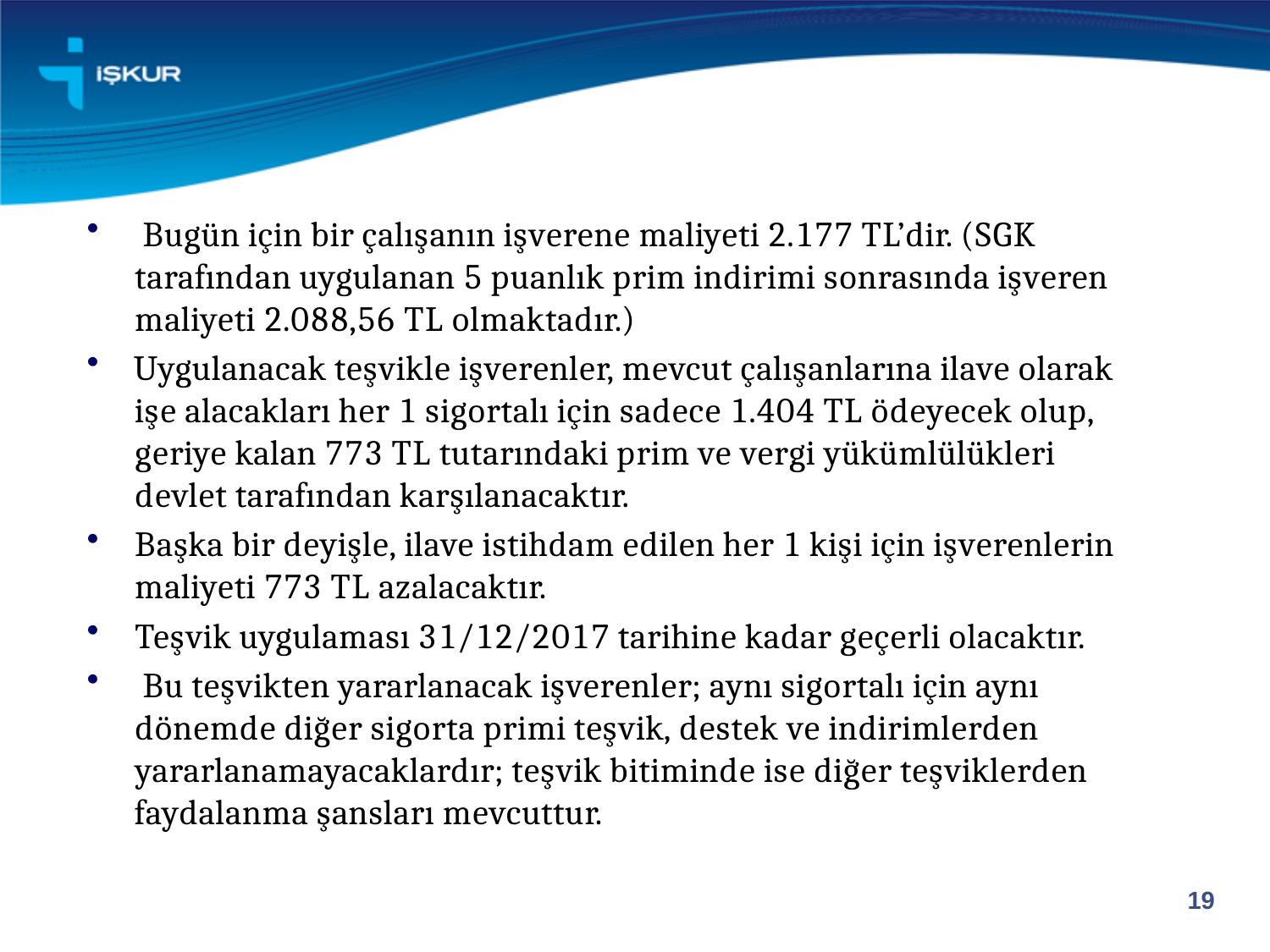

Bugün için bir çalışanın işverene maliyeti 2.177 TL’dir. (SGK tarafından uygulanan 5 puanlık prim indirimi sonrasında işveren maliyeti 2.088,56 TL olmaktadır.)
Uygulanacak teşvikle işverenler, mevcut çalışanlarına ilave olarak işe alacakları her 1 sigortalı için sadece 1.404 TL ödeyecek olup, geriye kalan 773 TL tutarındaki prim ve vergi yükümlülükleri devlet tarafından karşılanacaktır.
Başka bir deyişle, ilave istihdam edilen her 1 kişi için işverenlerin maliyeti 773 TL azalacaktır.
Teşvik uygulaması 31/12/2017 tarihine kadar geçerli olacaktır.
 Bu teşvikten yararlanacak işverenler; aynı sigortalı için aynı dönemde diğer sigorta primi teşvik, destek ve indirimlerden yararlanamayacaklardır; teşvik bitiminde ise diğer teşviklerden faydalanma şansları mevcuttur.

19